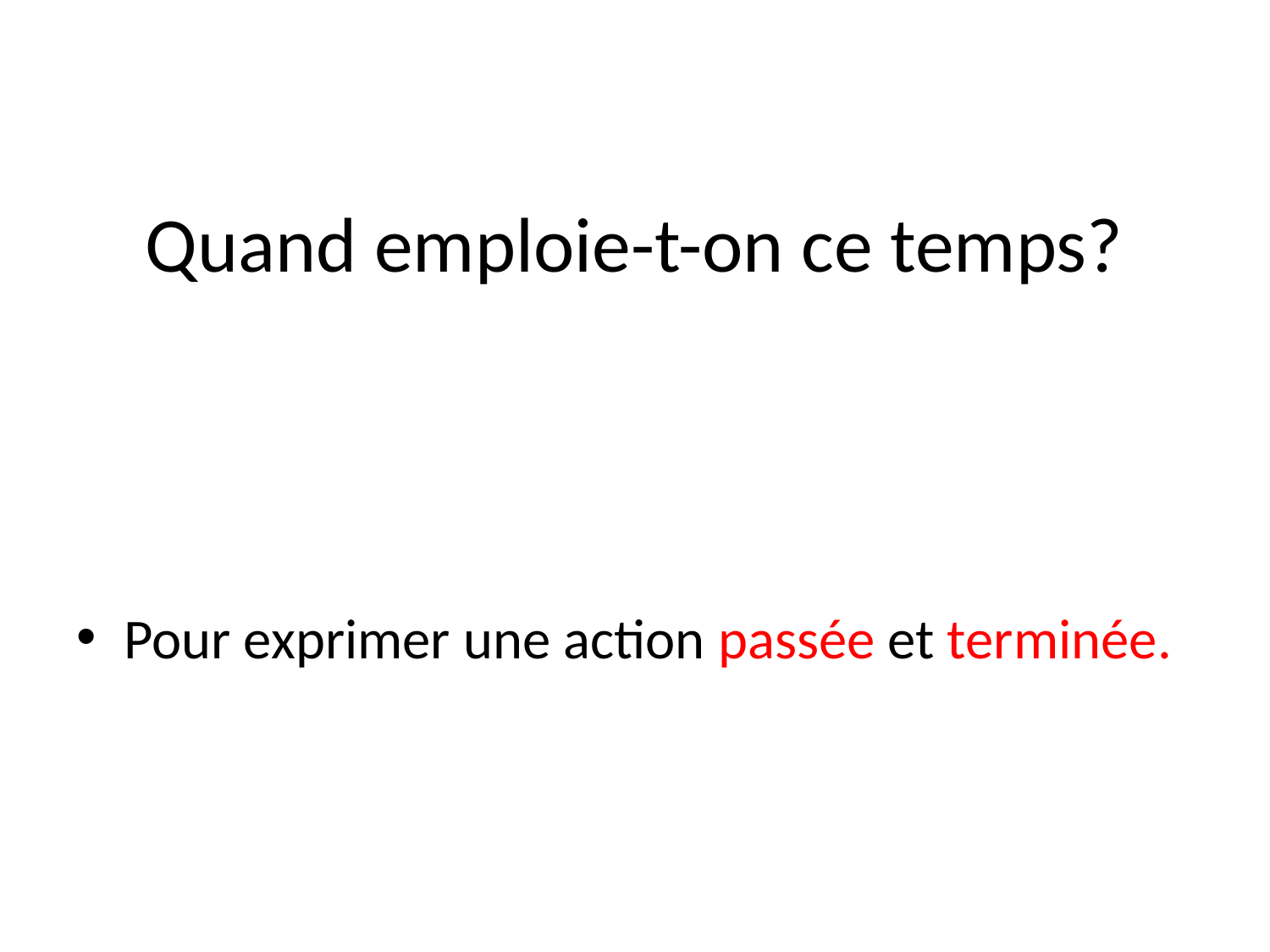

# Quand emploie-t-on ce temps?
Pour exprimer une action passée et terminée.